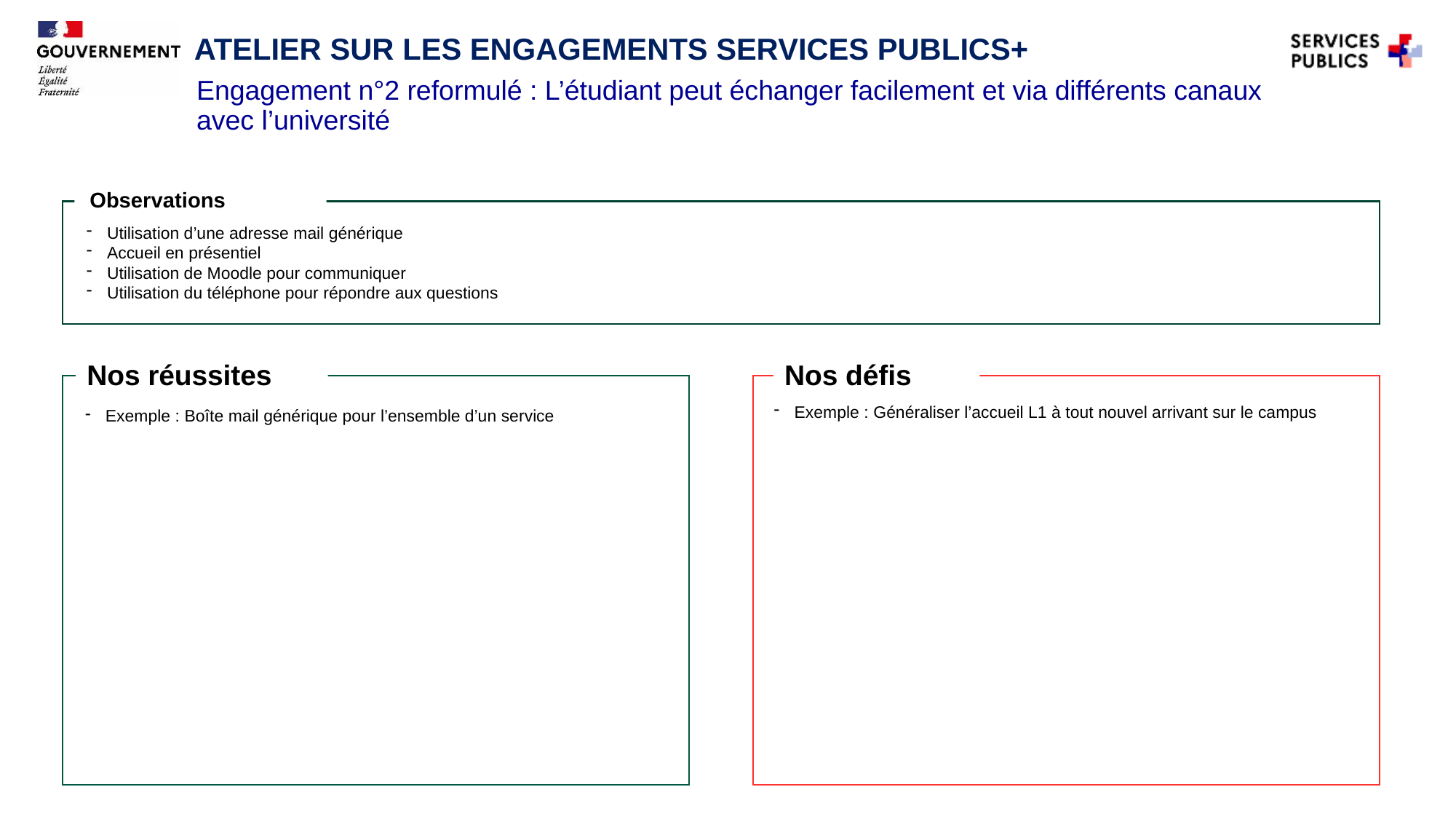

Atelier sur les engagements Services publics+
# Engagement n°2 reformulé : L’étudiant peut échanger facilement et via différents canaux avec l’université
  Observations

Utilisation d’une adresse mail générique
Accueil en présentiel
Utilisation de Moodle pour communiquer
Utilisation du téléphone pour répondre aux questions
Nos réussites
Nos défis

Exemple : Généraliser l’accueil L1 à tout nouvel arrivant sur le campus
Exemple : Boîte mail générique pour l’ensemble d’un service